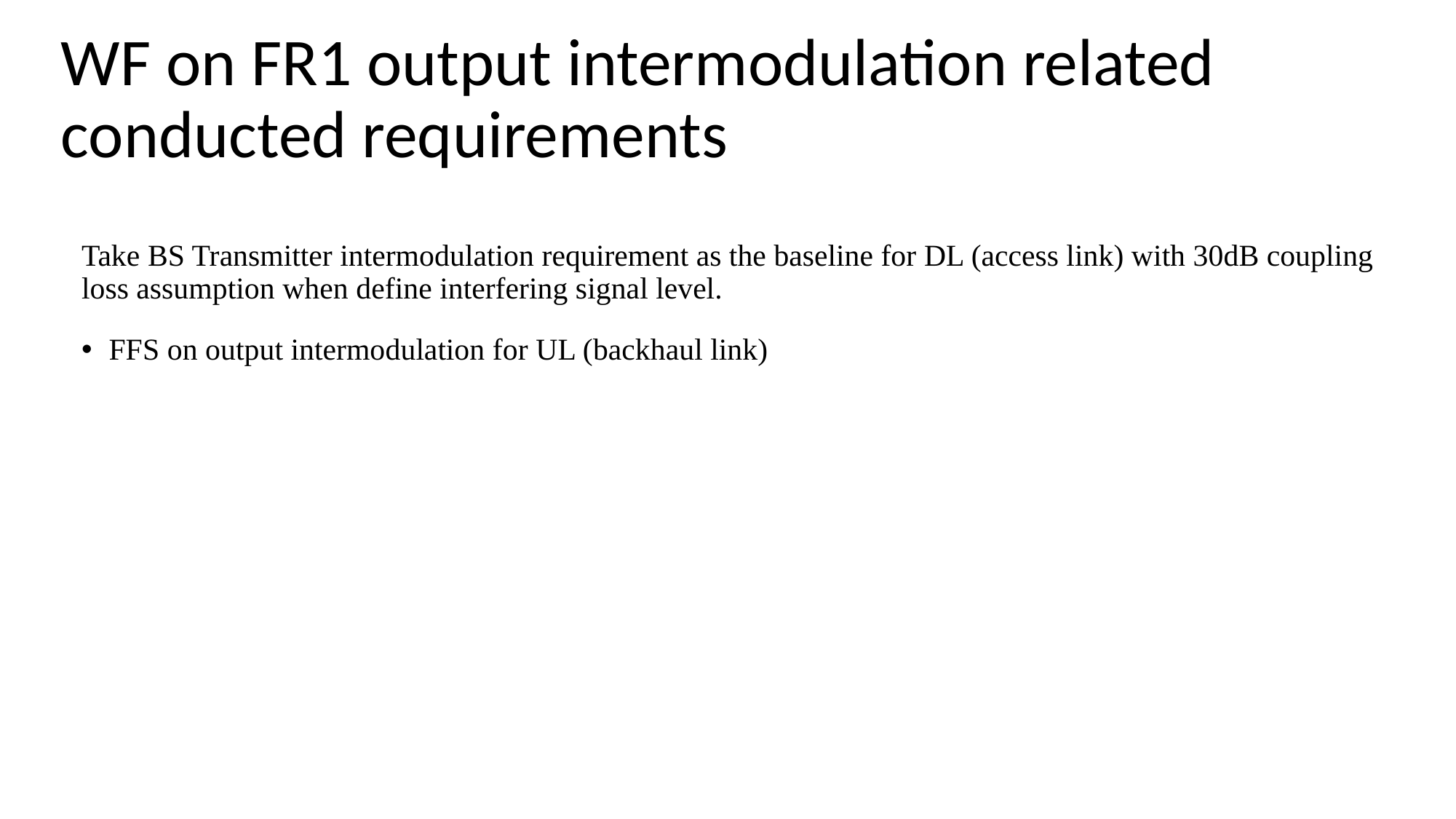

# WF on FR1 output intermodulation related conducted requirements
Take BS Transmitter intermodulation requirement as the baseline for DL (access link) with 30dB coupling loss assumption when define interfering signal level.
FFS on output intermodulation for UL (backhaul link)